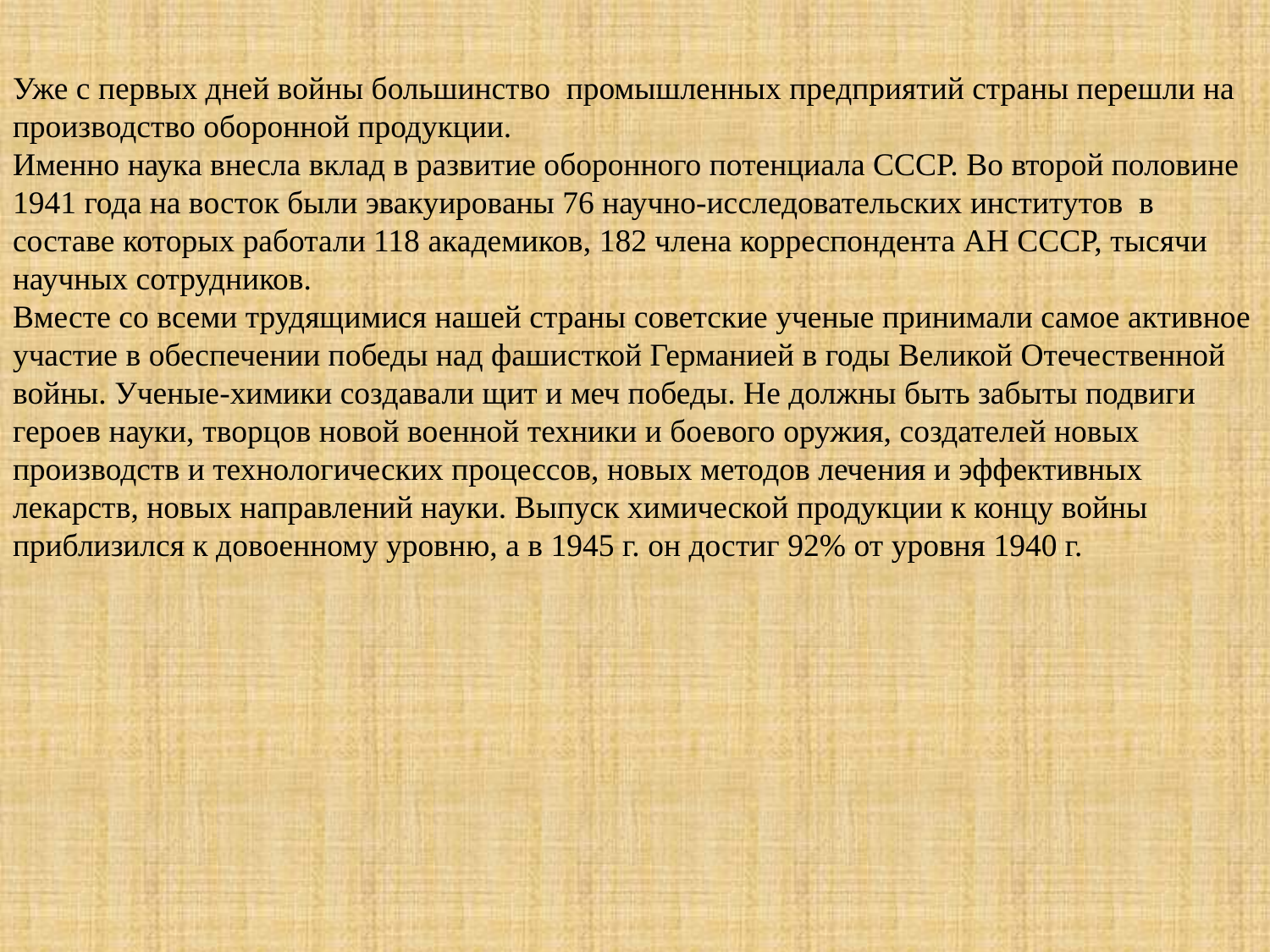

Уже с первых дней войны большинство  промышленных предприятий страны перешли на производство оборонной продукции.
Именно наука внесла вклад в развитие оборонного потенциала СССР. Во второй половине 1941 года на восток были эвакуированы 76 научно-исследовательских институтов  в составе которых работали 118 академиков, 182 члена корреспондента АН СССР, тысячи научных сотрудников.
Вместе со всеми трудящимися нашей страны советские ученые принимали самое активное участие в обеспечении победы над фашисткой Германией в годы Великой Отечественной войны. Ученые-химики создавали щит и меч победы. Не должны быть забыты подвиги героев науки, творцов новой военной техники и боевого оружия, создателей новых производств и технологических процессов, новых методов лечения и эффективных лекарств, новых направлений науки. Выпуск химической продукции к концу войны приблизился к довоенному уровню, а в 1945 г. он достиг 92% от уровня 1940 г.